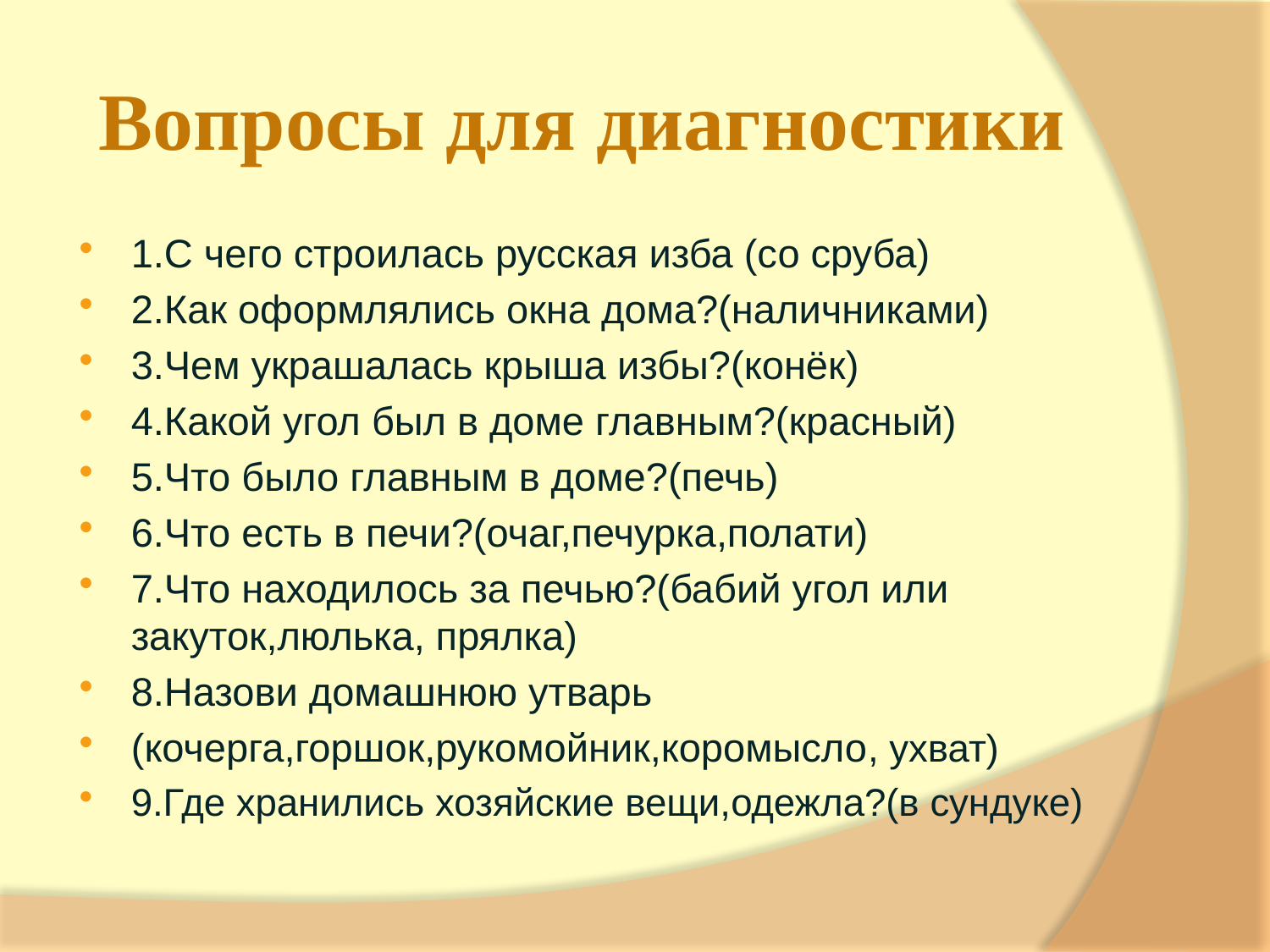

# Вопросы для диагностики
1.С чего строилась русская изба (со сруба)
2.Как оформлялись окна дома?(наличниками)
3.Чем украшалась крыша избы?(конёк)
4.Какой угол был в доме главным?(красный)
5.Что было главным в доме?(печь)
6.Что есть в печи?(очаг,печурка,полати)
7.Что находилось за печью?(бабий угол или закуток,люлька, прялка)
8.Назови домашнюю утварь
(кочерга,горшок,рукомойник,коромысло, ухват)
9.Где хранились хозяйские вещи,одежла?(в сундуке)